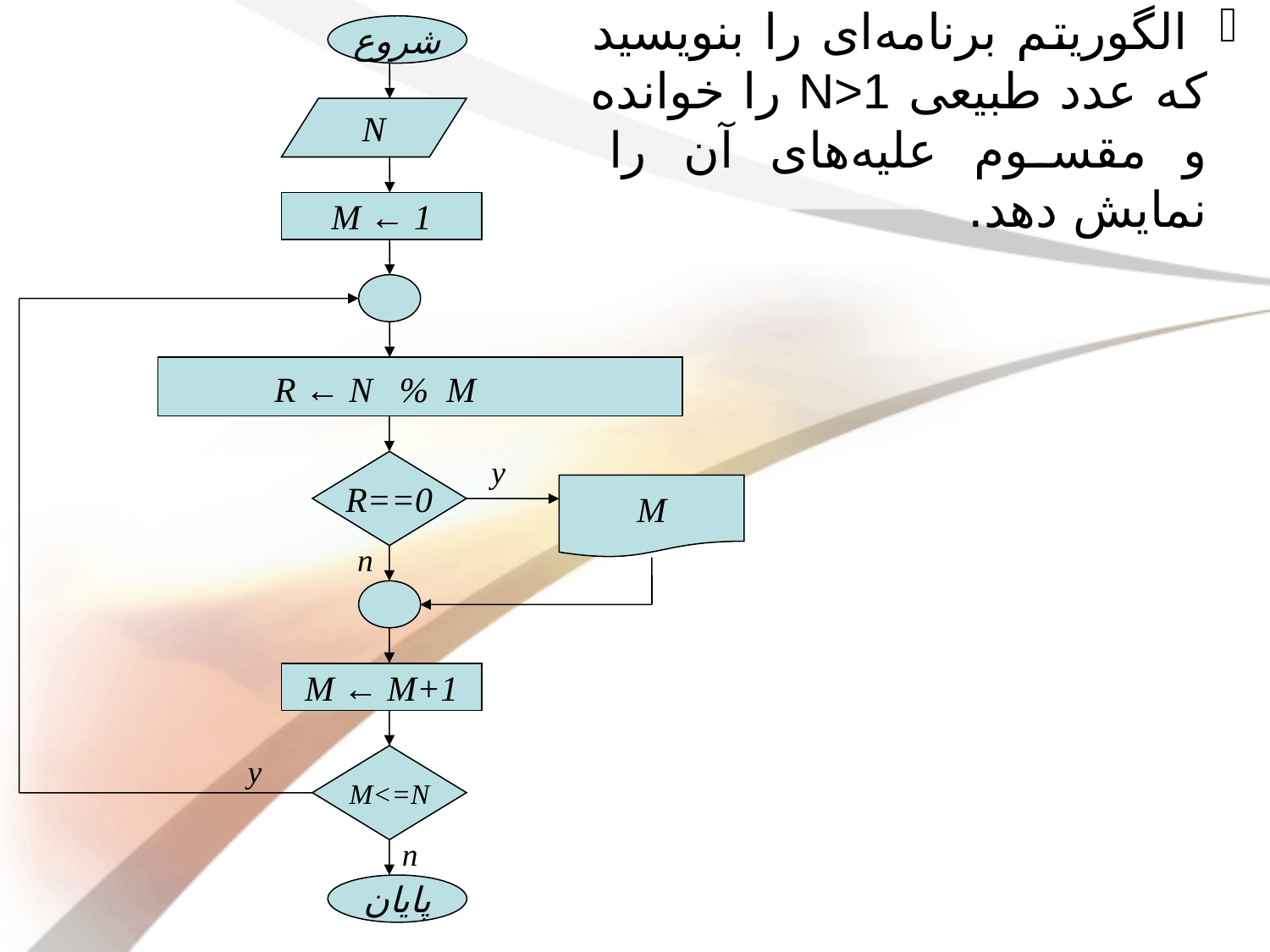

شروع

N

M ← 1

y
R==0
M

n

M ← M+1

y
M<=N

n

پایان
# الگوریتم برنامه‌ای را بنویسید که عدد طبیعی N>1 را خوانده و مقسوم علیه‌های آن را نمایش دهد.
R ← N   %  M